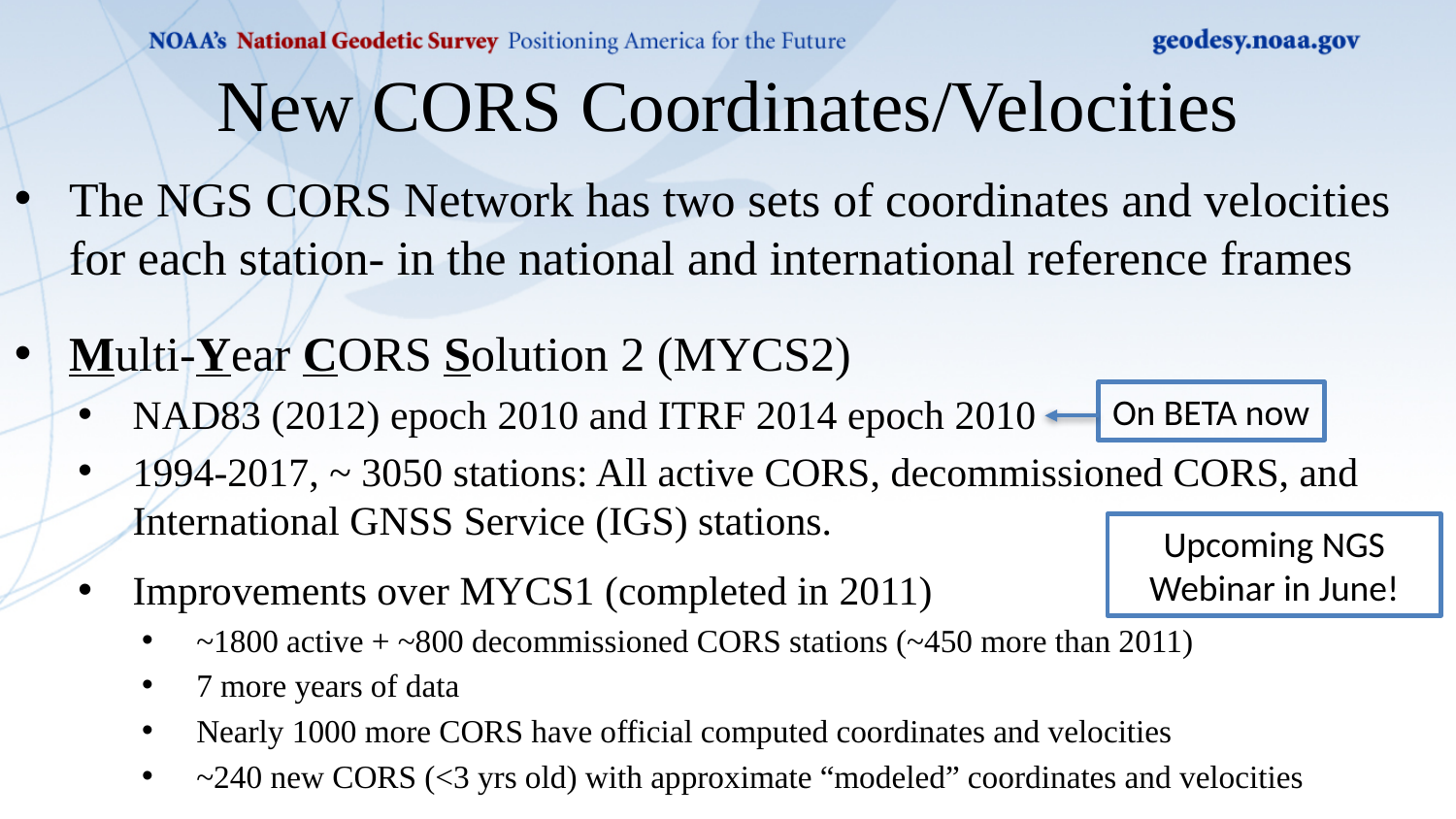

New CORS Coordinates/Velocities
The NGS CORS Network has two sets of coordinates and velocities for each station- in the national and international reference frames

Multi-Year CORS Solution 2 (MYCS2)
NAD83 (2012) epoch 2010 and ITRF 2014 epoch 2010
1994-2017, ~ 3050 stations: All active CORS, decommissioned CORS, and International GNSS Service (IGS) stations.

Improvements over MYCS1 (completed in 2011)
~1800 active + ~800 decommissioned CORS stations (~450 more than 2011)
7 more years of data
Nearly 1000 more CORS have official computed coordinates and velocities
~240 new CORS (<3 yrs old) with approximate “modeled” coordinates and velocities

On BETA now
Upcoming NGS Webinar in June!